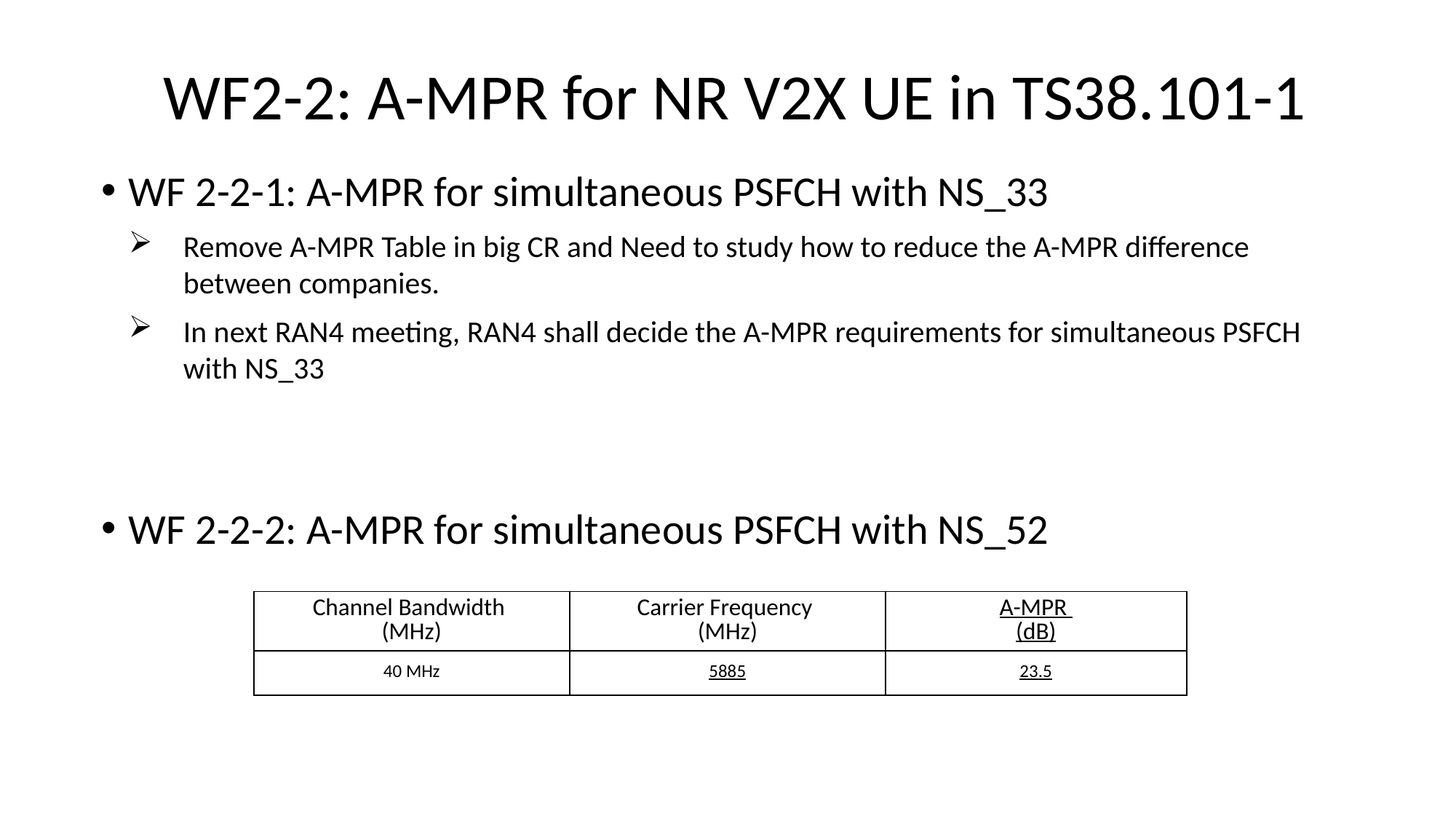

# WF2-2: A-MPR for NR V2X UE in TS38.101-1
WF 2-2-1: A-MPR for simultaneous PSFCH with NS_33
Remove A-MPR Table in big CR and Need to study how to reduce the A-MPR difference between companies.
In next RAN4 meeting, RAN4 shall decide the A-MPR requirements for simultaneous PSFCH with NS_33

WF 2-2-2: A-MPR for simultaneous PSFCH with NS_52

| Channel Bandwidth (MHz) | Carrier Frequency (MHz) | A-MPR (dB) |
| --- | --- | --- |
| 40 MHz | 5885 | 23.5 |